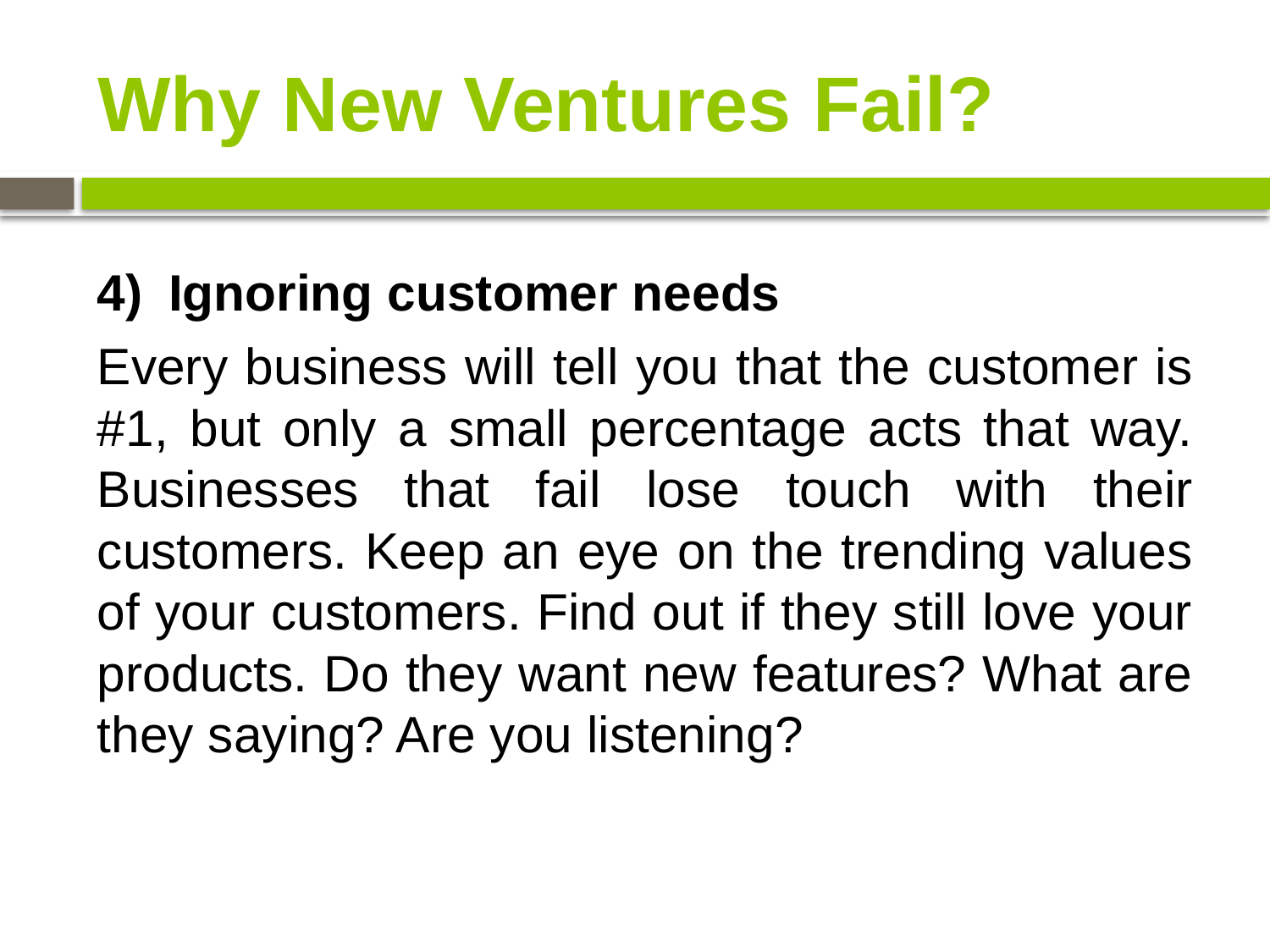

# Why New Ventures Fail?
Ignoring customer needs
Every business will tell you that the customer is #1, but only a small percentage acts that way. Businesses that fail lose touch with their customers. Keep an eye on the trending values of your customers. Find out if they still love your products. Do they want new features? What are they saying? Are you listening?